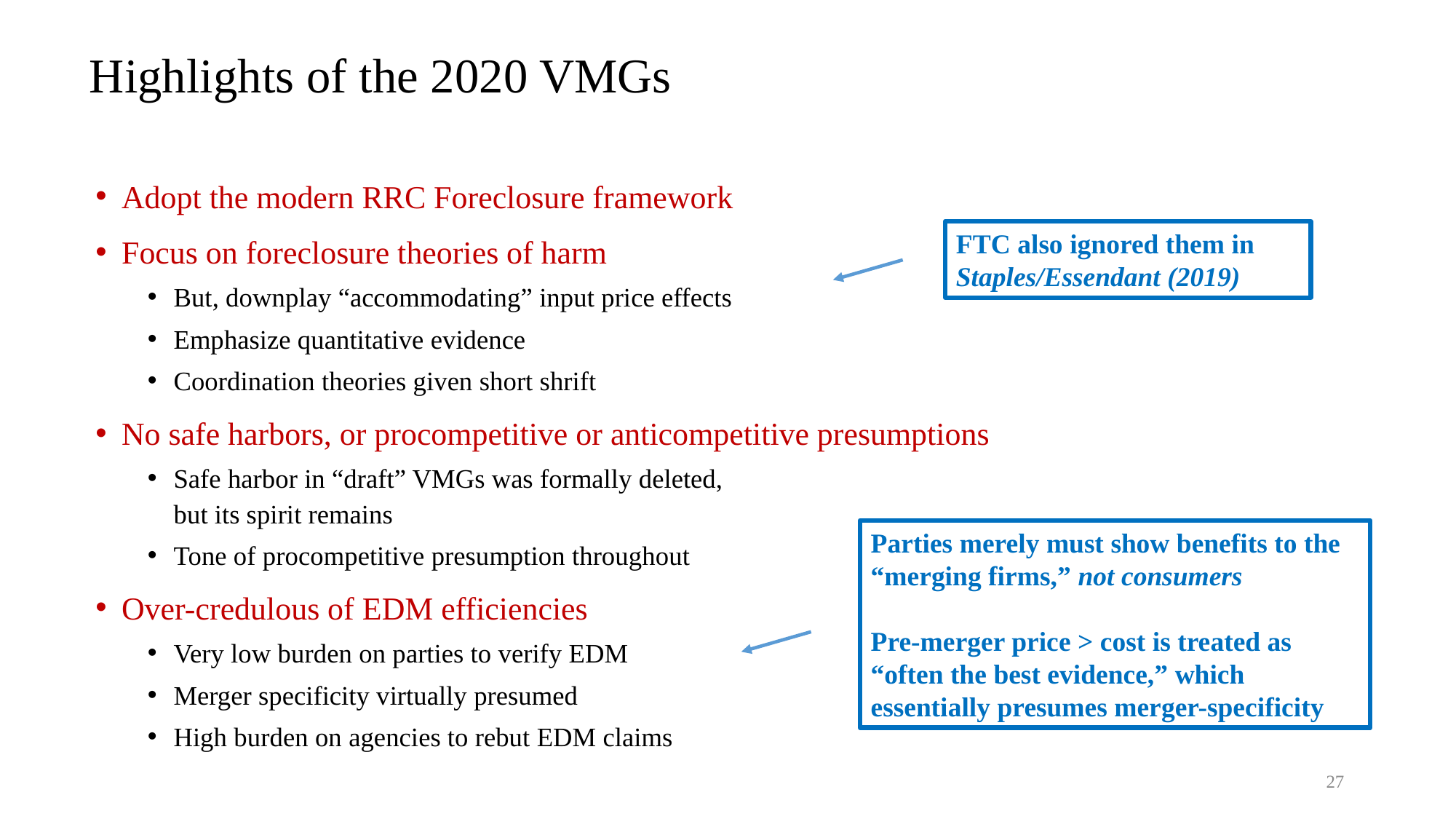

# Highlights of the 2020 VMGs
Adopt the modern RRC Foreclosure framework
Focus on foreclosure theories of harm
But, downplay “accommodating” input price effects
Emphasize quantitative evidence
Coordination theories given short shrift
No safe harbors, or procompetitive or anticompetitive presumptions
Safe harbor in “draft” VMGs was formally deleted,
but its spirit remains
Tone of procompetitive presumption throughout
Over-credulous of EDM efficiencies
Very low burden on parties to verify EDM
Merger specificity virtually presumed
High burden on agencies to rebut EDM claims

FTC also ignored them in Staples/Essendant (2019)
Parties merely must show benefits to the “merging firms,” not consumers

Pre-merger price > cost is treated as “often the best evidence,” which essentially presumes merger-specificity
27